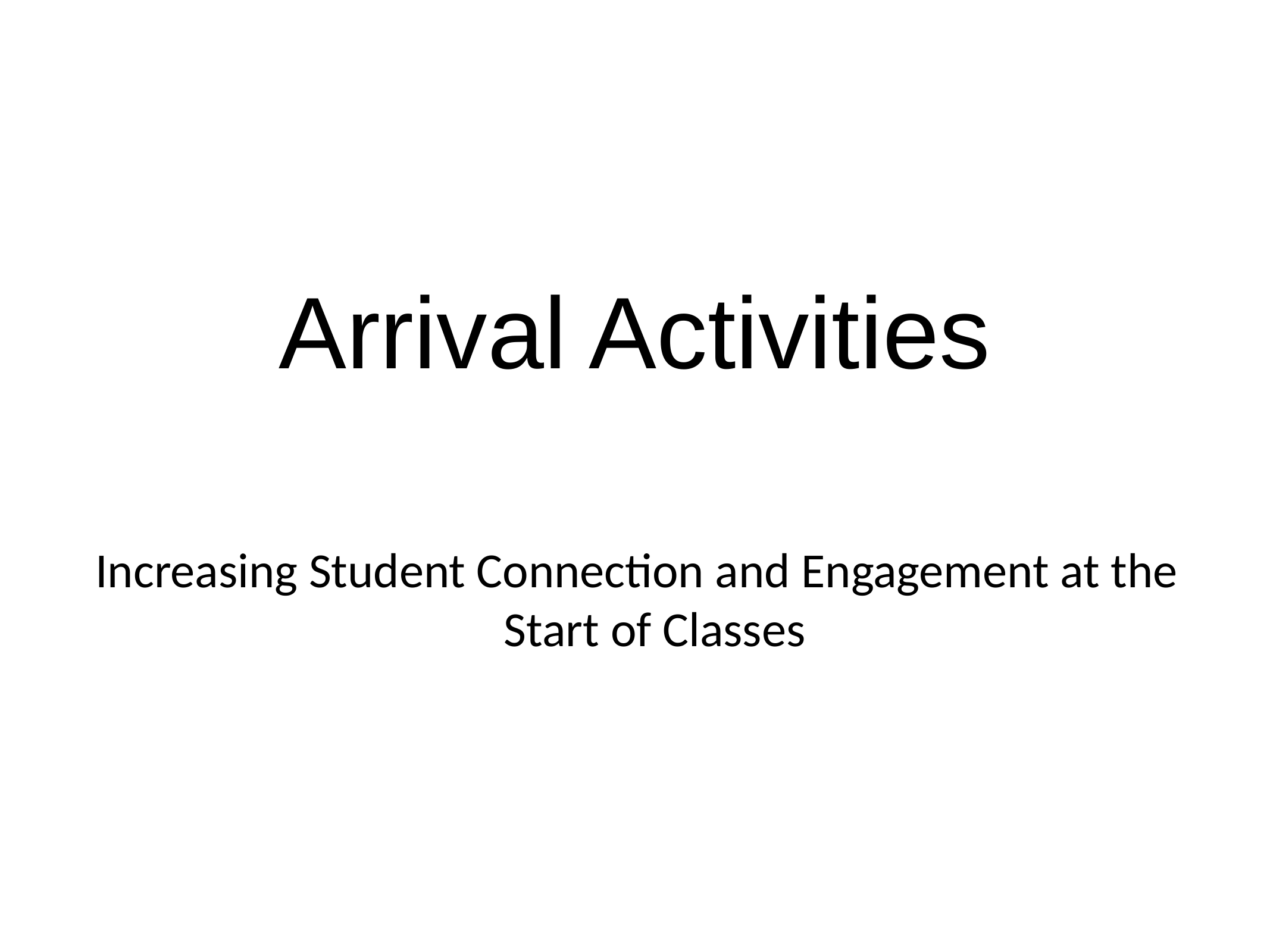

# Arrival Activities
Increasing Student Connection and Engagement at the Start of Classes